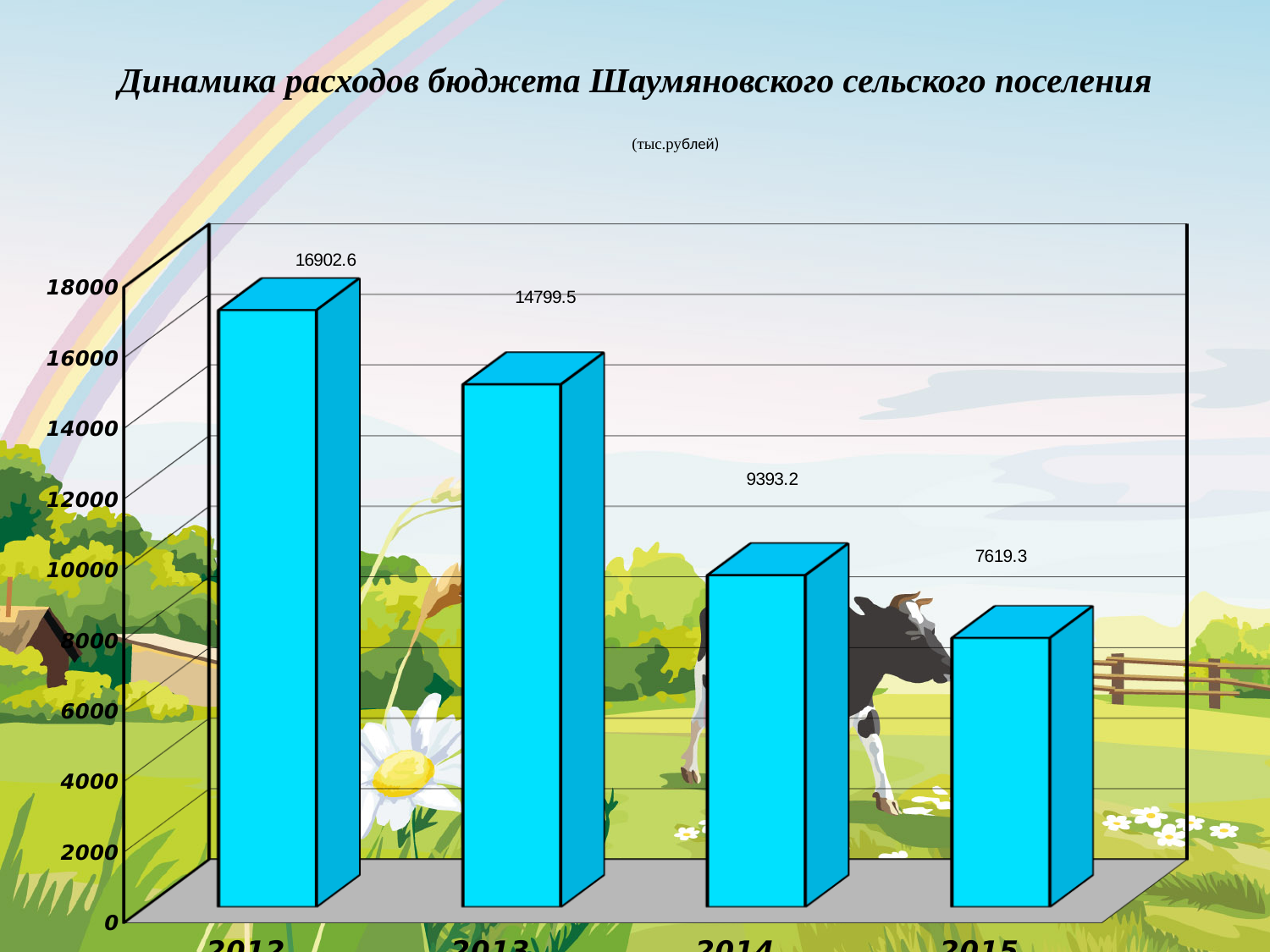

Динамика расходов бюджета Шаумяновского сельского поселения
							(тыс.рублей)

[unsupported chart]